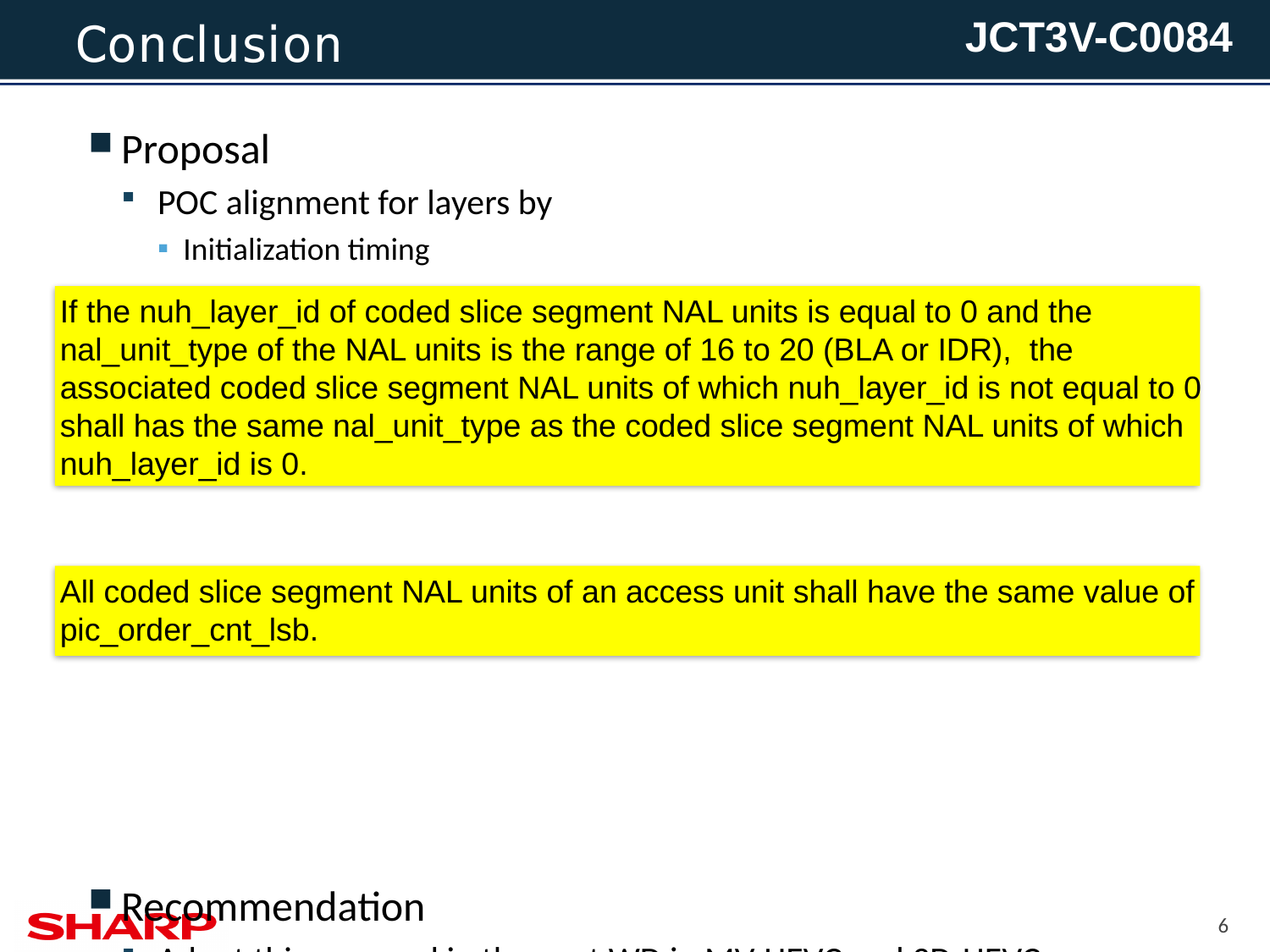

# Conclusion
Proposal
POC alignment for layers by
Initialization timing

same log2_max_pic_order_cnt_lsb_minus4 and pic_order_cnt_lsb

Recommendation
Adopt this proposal in the next WD in MV-HEVC and 3D-HEVC.

If the nuh_layer_id of coded slice segment NAL units is equal to 0 and the nal_unit_type of the NAL units is the range of 16 to 20 (BLA or IDR),  the associated coded slice segment NAL units of which nuh_layer_id is not equal to 0 shall has the same nal_unit_type as the coded slice segment NAL units of which nuh_layer_id is 0.

All coded slice segment NAL units of an access unit shall have the same value of pic_order_cnt_lsb.
6